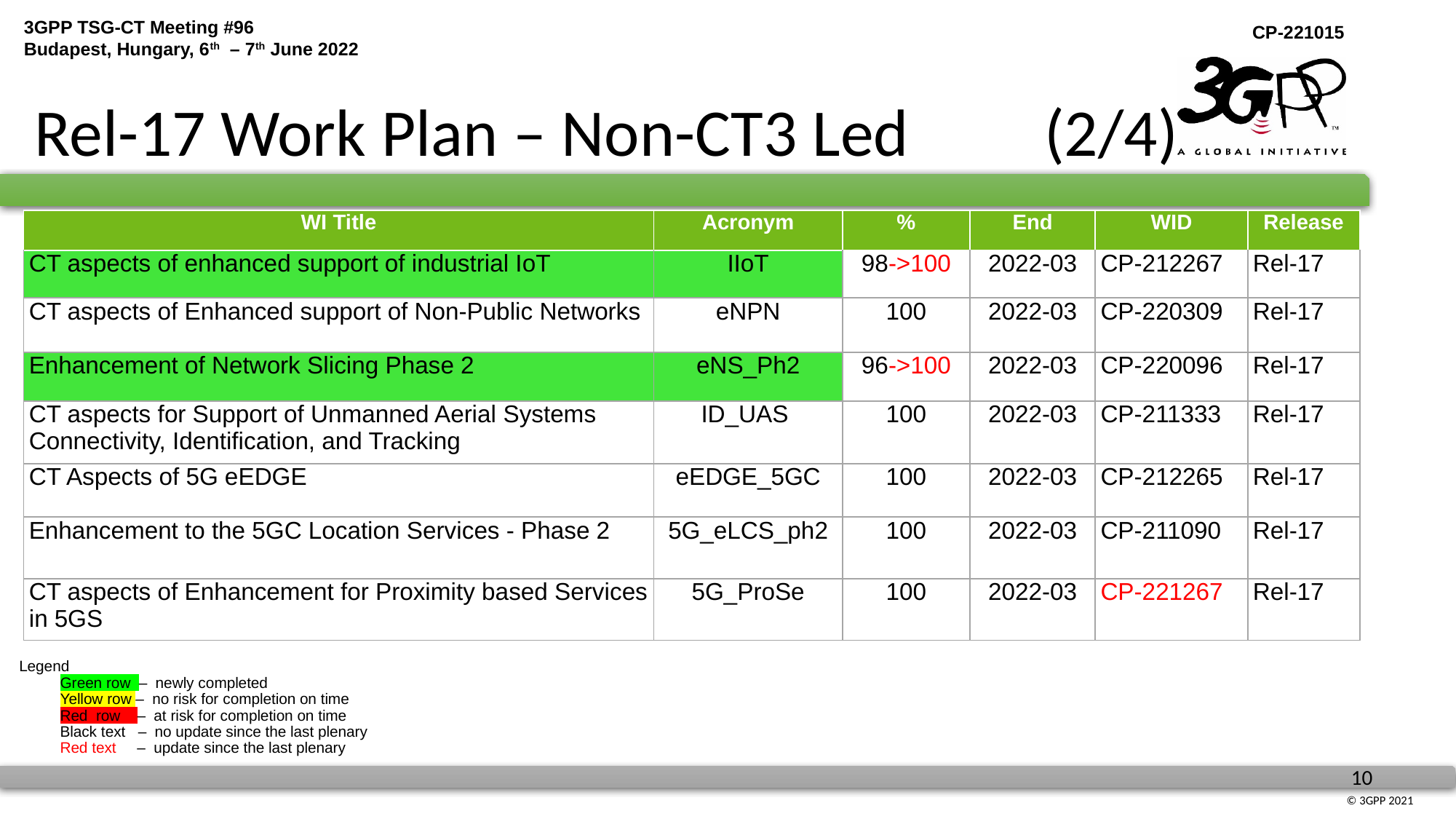

# Rel-17 Work Plan – Non-CT3 Led         (2/4)
| WI Title | Acronym | % | End | WID | Release |
| --- | --- | --- | --- | --- | --- |
| CT aspects of enhanced support of industrial IoT | IIoT | 98->100 | 2022-03 | CP-212267 | Rel-17 |
| CT aspects of Enhanced support of Non-Public Networks | eNPN | 100 | 2022-03 | CP-220309 | Rel-17 |
| Enhancement of Network Slicing Phase 2 | eNS\_Ph2 | 96->100 | 2022-03 | CP-220096 | Rel-17 |
| CT aspects for Support of Unmanned Aerial Systems Connectivity, Identification, and Tracking | ID\_UAS | 100 | 2022-03 | CP-211333 | Rel-17 |
| CT Aspects of 5G eEDGE | eEDGE\_5GC | 100 | 2022-03 | CP-212265 | Rel-17 |
| Enhancement to the 5GC Location Services - Phase 2 | 5G\_eLCS\_ph2 | 100 | 2022-03 | CP-211090 | Rel-17 |
| CT aspects of Enhancement for Proximity based Services in 5GS | 5G\_ProSe | 100 | 2022-03 | CP-221267 | Rel-17 |
Legend
Green row  –  newly completed
	Yellow row –  no risk for completion on time
Red  row    –  at risk for completion on time
	Black text   –  no update since the last plenary
	Red text     –  update since the last plenary